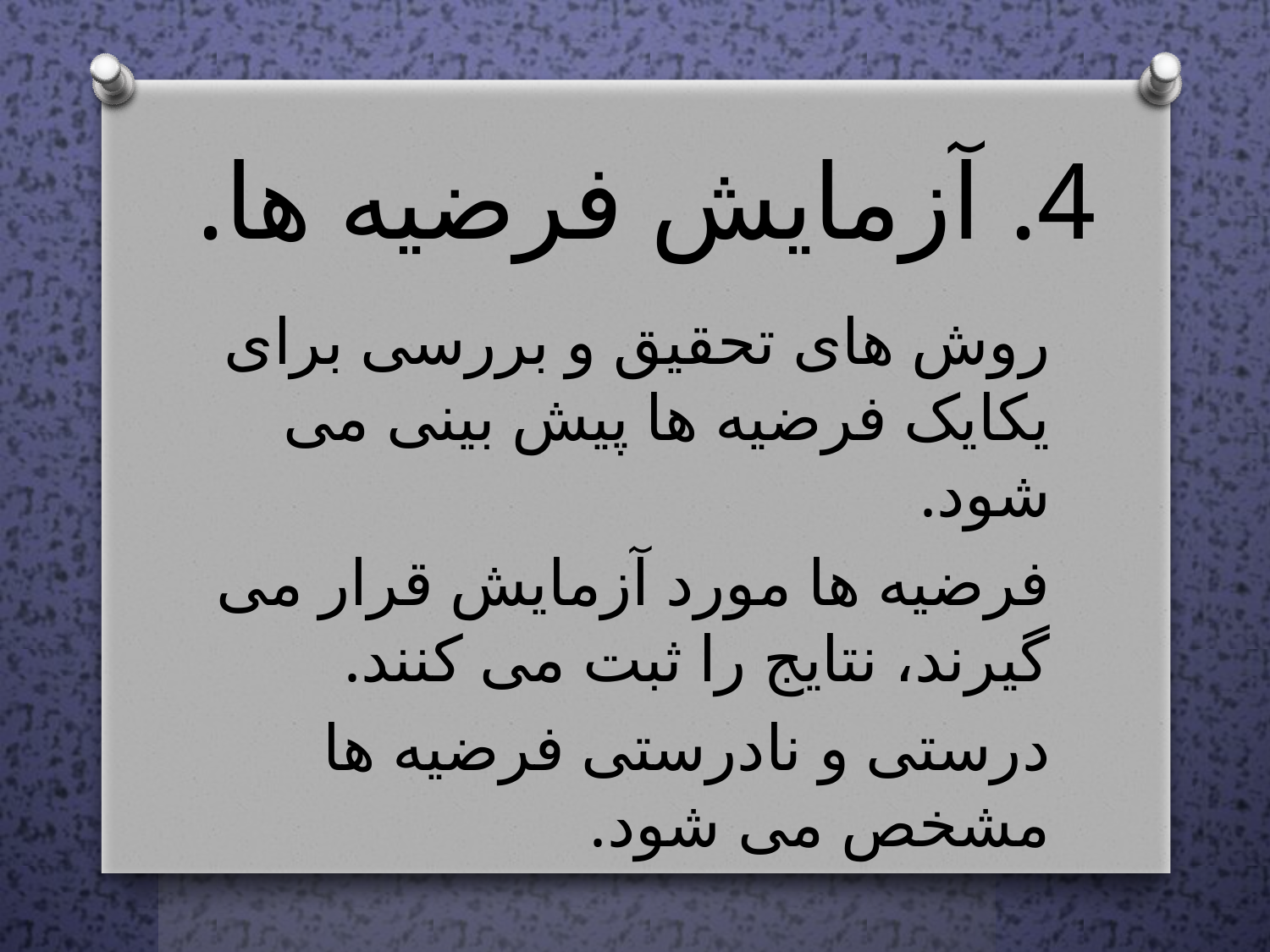

# آزمایش فرضیه ها.
روش های تحقیق و بررسی برای یکایک فرضیه ها پیش بینی می شود.
فرضیه ها مورد آزمایش قرار می گیرند، نتایج را ثبت می کنند.
درستی و نادرستی فرضیه ها مشخص می شود.